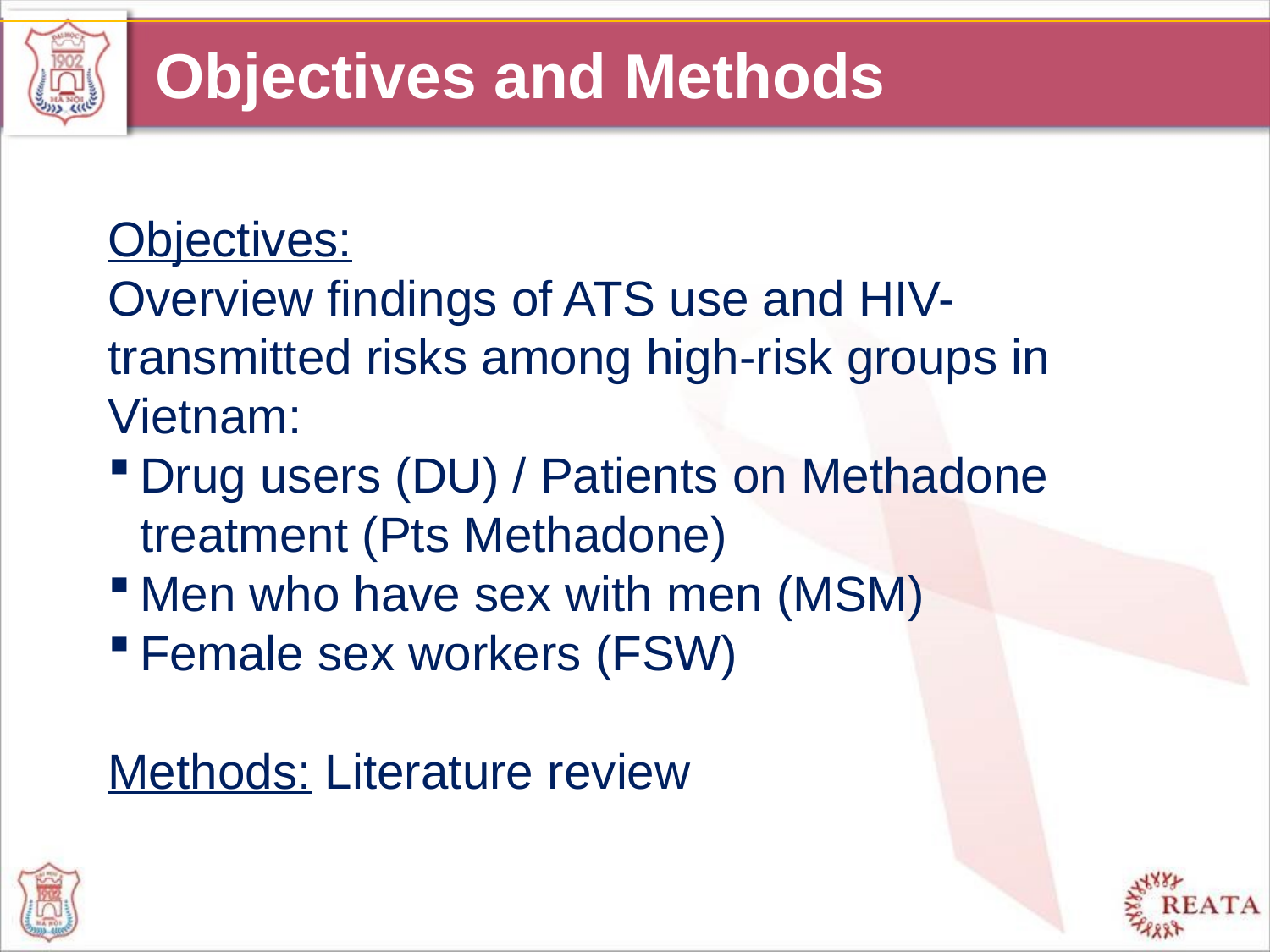

# Objectives and Methods
Objectives:
Overview findings of ATS use and HIV-transmitted risks among high-risk groups in Vietnam:
Drug users (DU) / Patients on Methadone treatment (Pts Methadone)
Men who have sex with men (MSM)
Female sex workers (FSW)

Methods: Literature review